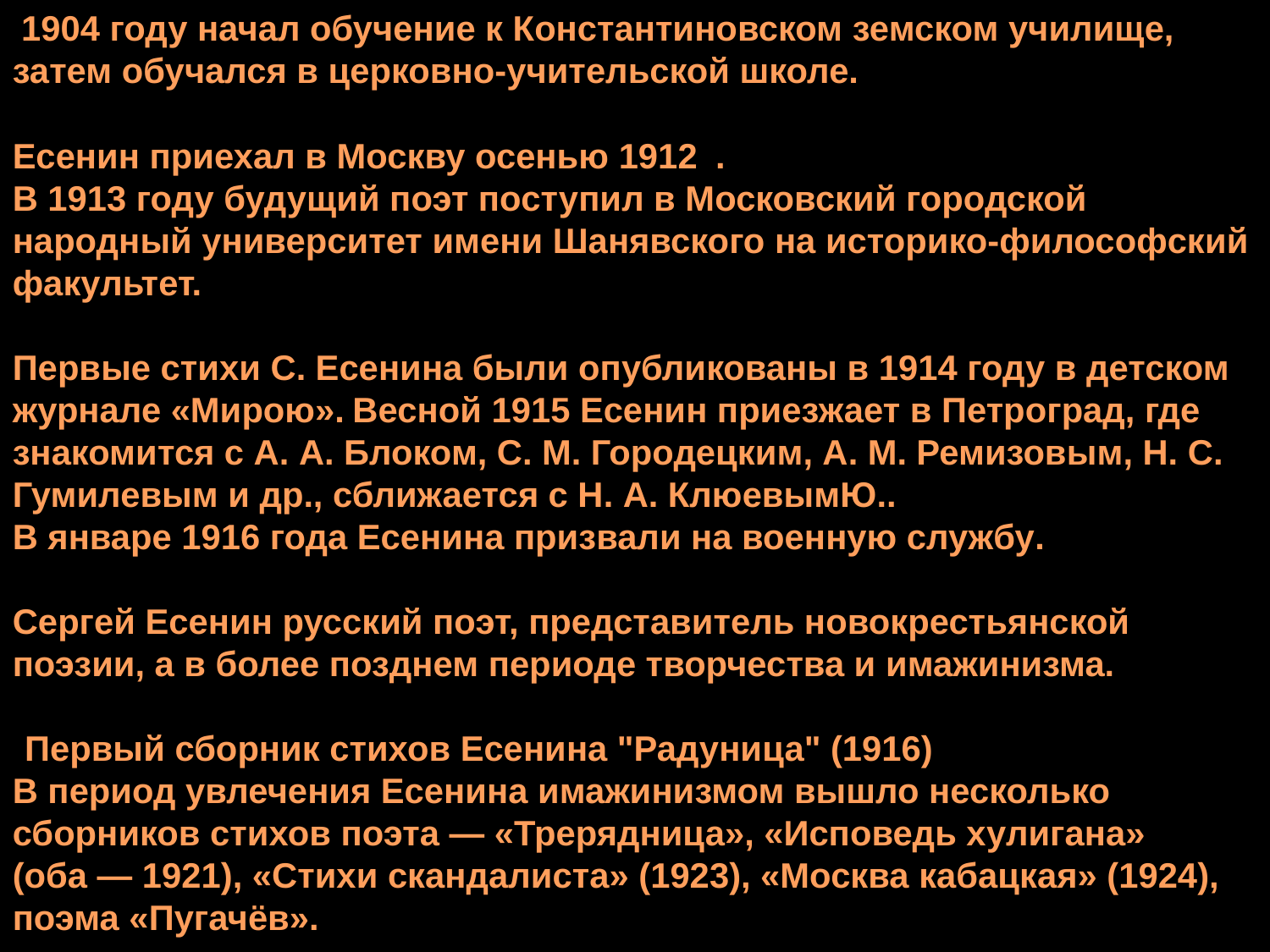

1904 году начал обучение к Константиновском земском училище, затем обучался в церковно-учительской школе.

Есенин приехал в Москву осенью 1912  .
В 1913 году будущий поэт поступил в Московский городской народный университет имени Шанявского на историко-философский факультет.

Первые стихи С. Есенина были опубликованы в 1914 году в детском журнале «Мирою». Весной 1915 Есенин приезжает в Петроград, где знакомится с А. А. Блоком, С. М. Городецким, А. М. Ремизовым, Н. С. Гумилевым и др., сближается с Н. А. КлюевымЮ..
В январе 1916 года Есенина призвали на военную службу.

Сергей Есенин русский поэт, представитель новокрестьянской поэзии, а в более позднем периоде творчества и имажинизма.

 Первый сборник стихов Есенина "Радуница" (1916)
В период увлечения Есенина имажинизмом вышло несколько сборников стихов поэта — «Трерядница», «Исповедь хулигана» (оба — 1921), «Стихи скандалиста» (1923), «Москва кабацкая» (1924), поэма «Пугачёв».